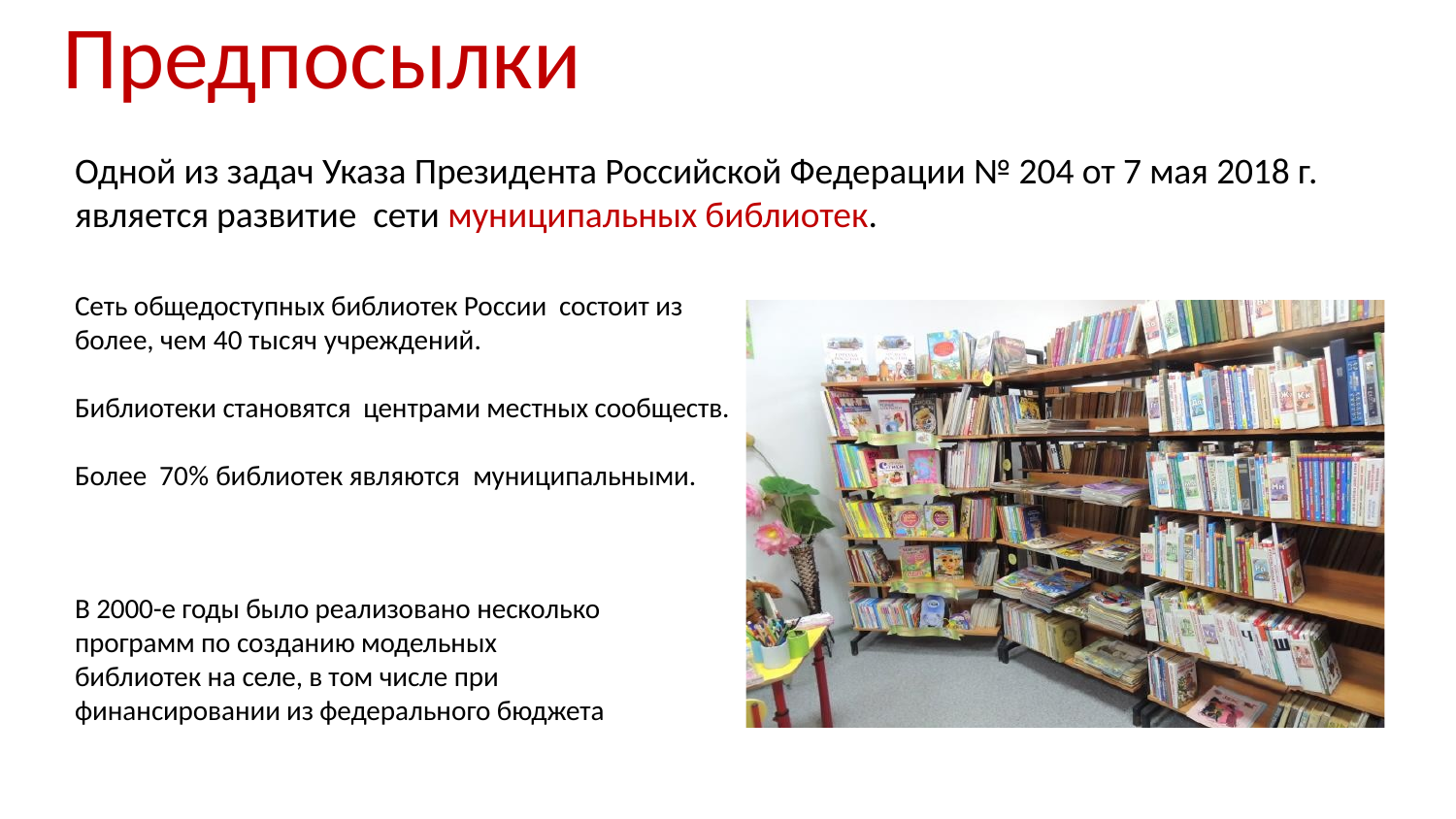

# Предпосылки
Одной из задач Указа Президента Российской Федерации № 204 от 7 мая 2018 г. является развитие  сети муниципальных библиотек.

Сеть общедоступных библиотек России  состоит из более, чем 40 тысяч учреждений.

Библиотеки становятся  центрами местных сообществ.

Более  70% библиотек являются  муниципальными.

В 2000-е годы было реализовано несколько
программ по созданию модельных  библиотек на селе, в том числе при финансировании из федерального бюджета